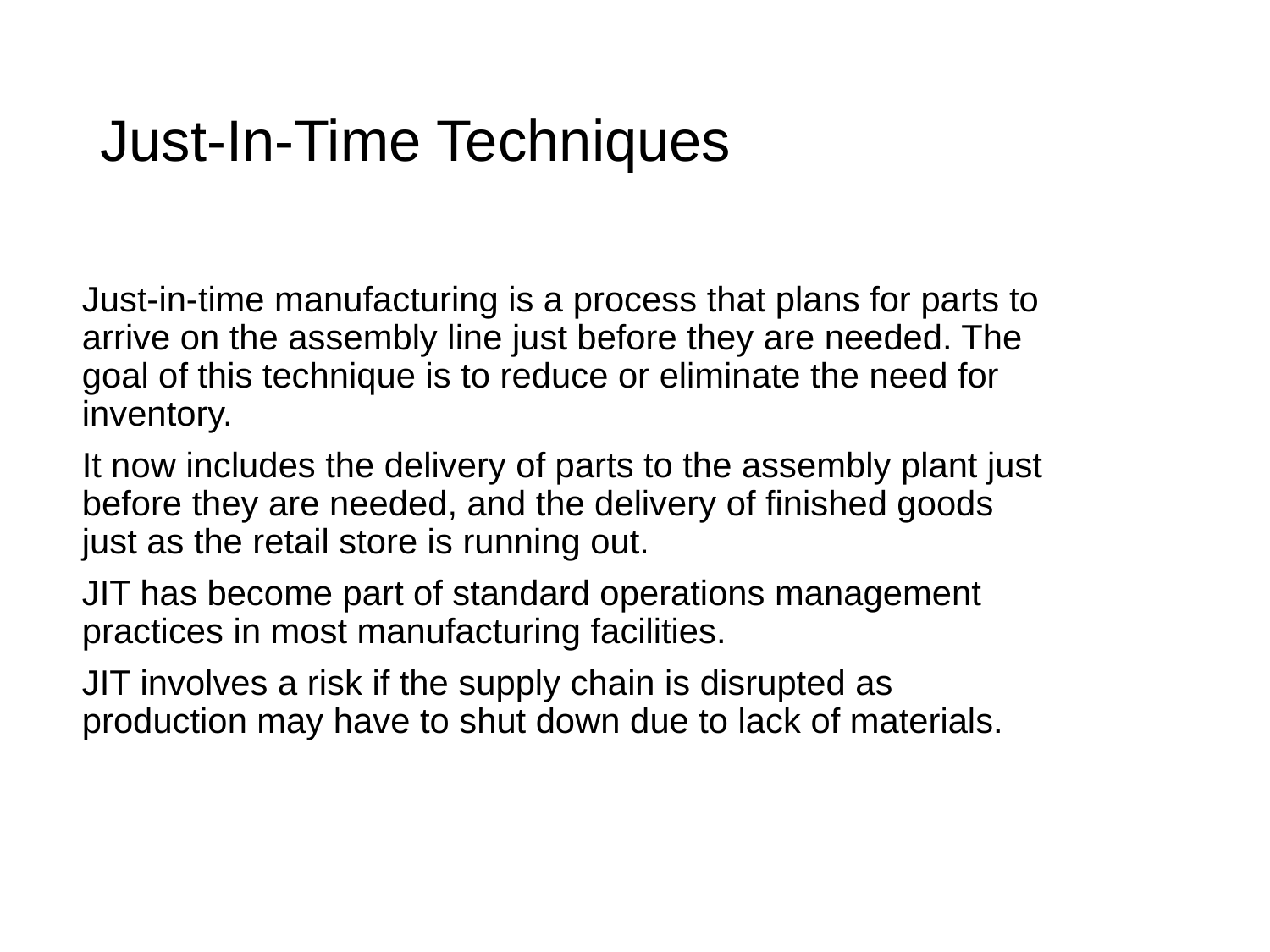

# Just-In-Time Techniques
Just-in-time manufacturing is a process that plans for parts to arrive on the assembly line just before they are needed. The goal of this technique is to reduce or eliminate the need for inventory.
It now includes the delivery of parts to the assembly plant just before they are needed, and the delivery of finished goods just as the retail store is running out.
JIT has become part of standard operations management practices in most manufacturing facilities.
JIT involves a risk if the supply chain is disrupted as production may have to shut down due to lack of materials.